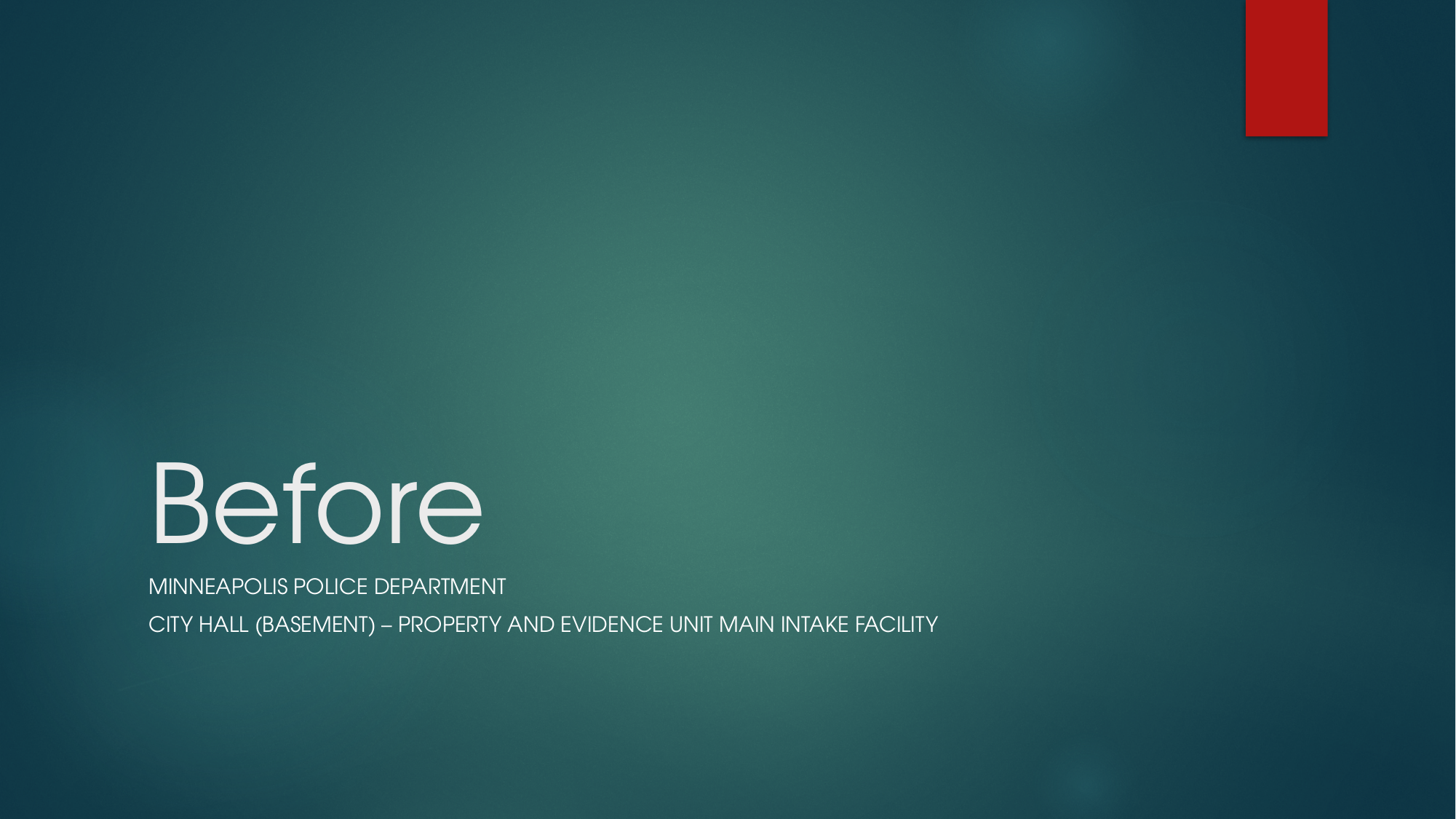

# Before
Minneapolis Police Department
City Hall (Basement) – Property and Evidence Unit main intake facility